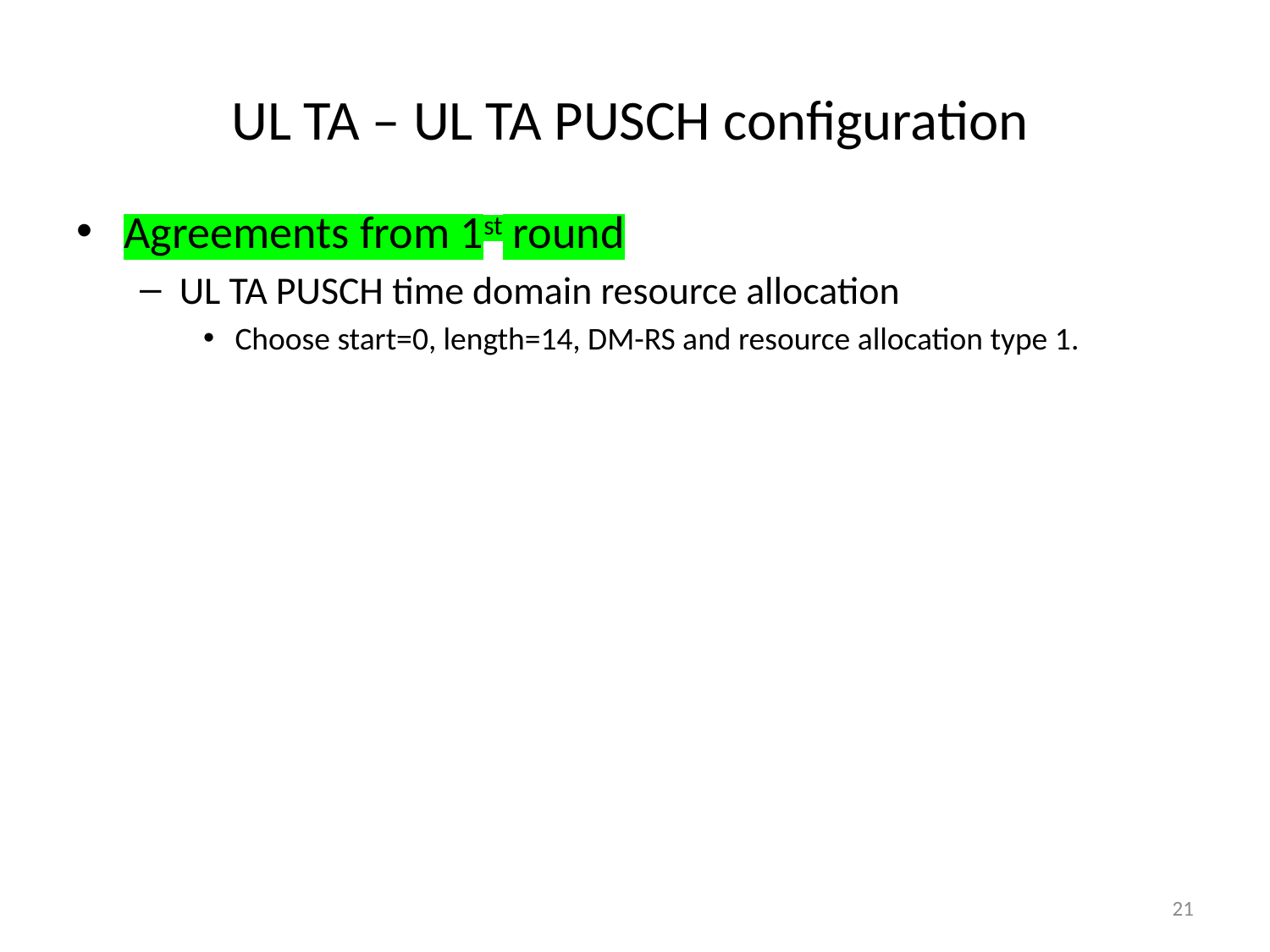

# UL TA – UL TA PUSCH configuration
Agreements from 1st round
UL TA PUSCH time domain resource allocation
Choose start=0, length=14, DM-RS and resource allocation type 1.

21